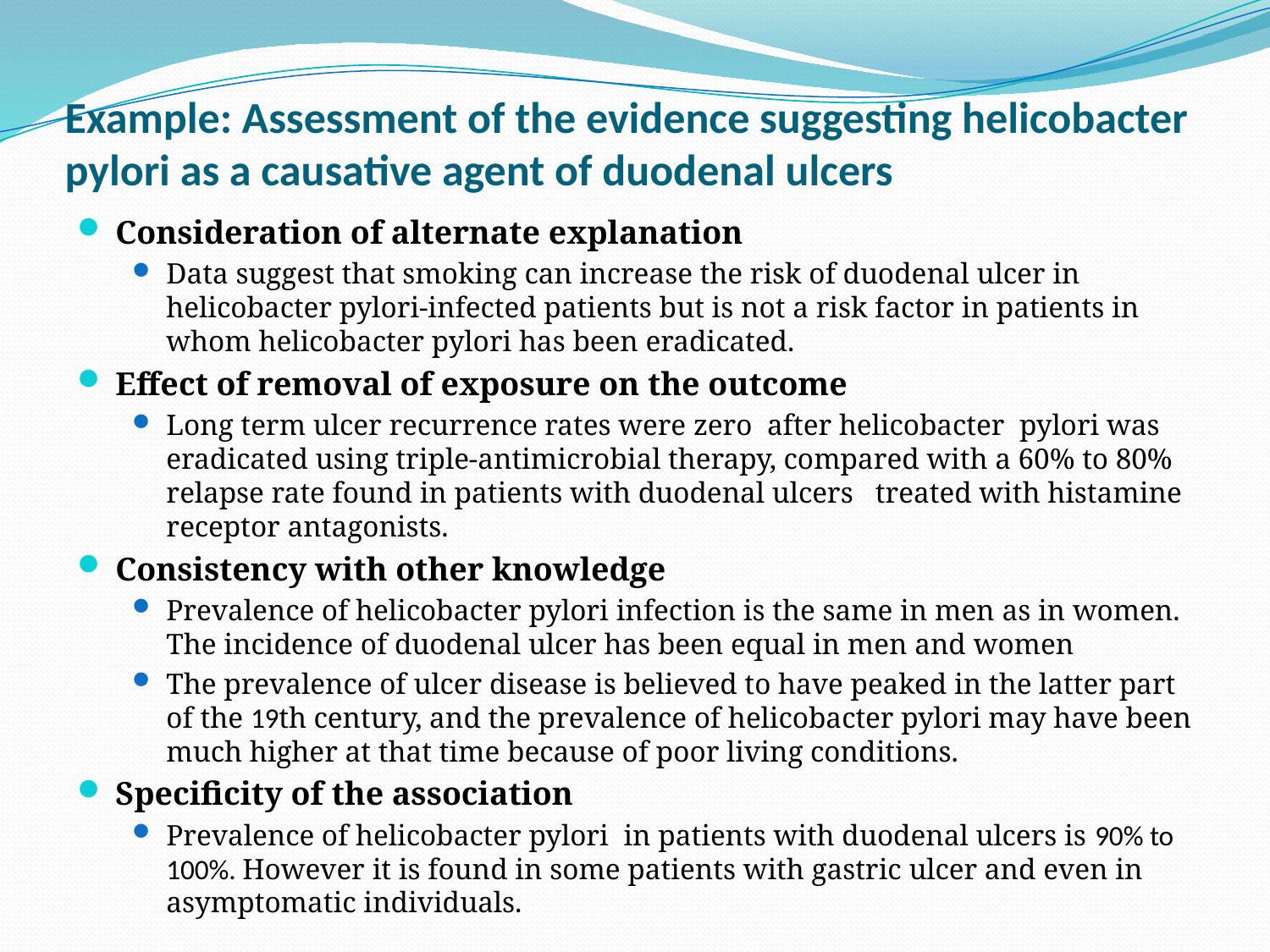

# Example: Assessment of the evidence suggesting helicobacter pylori as a causative agent of duodenal ulcers
Consideration of alternate explanation
Data suggest that smoking can increase the risk of duodenal ulcer in helicobacter pylori-infected patients but is not a risk factor in patients in whom helicobacter pylori has been eradicated.
Effect of removal of exposure on the outcome
Long term ulcer recurrence rates were zero  after helicobacter  pylori was eradicated using triple-antimicrobial therapy, compared with a 60% to 80% relapse rate found in patients with duodenal ulcers   treated with histamine receptor antagonists.
Consistency with other knowledge
Prevalence of helicobacter pylori infection is the same in men as in women. The incidence of duodenal ulcer has been equal in men and women
The prevalence of ulcer disease is believed to have peaked in the latter part of the 19th century, and the prevalence of helicobacter pylori may have been much higher at that time because of poor living conditions.
Specificity of the association
Prevalence of helicobacter pylori  in patients with duodenal ulcers is 90% to 100%. However it is found in some patients with gastric ulcer and even in asymptomatic individuals.